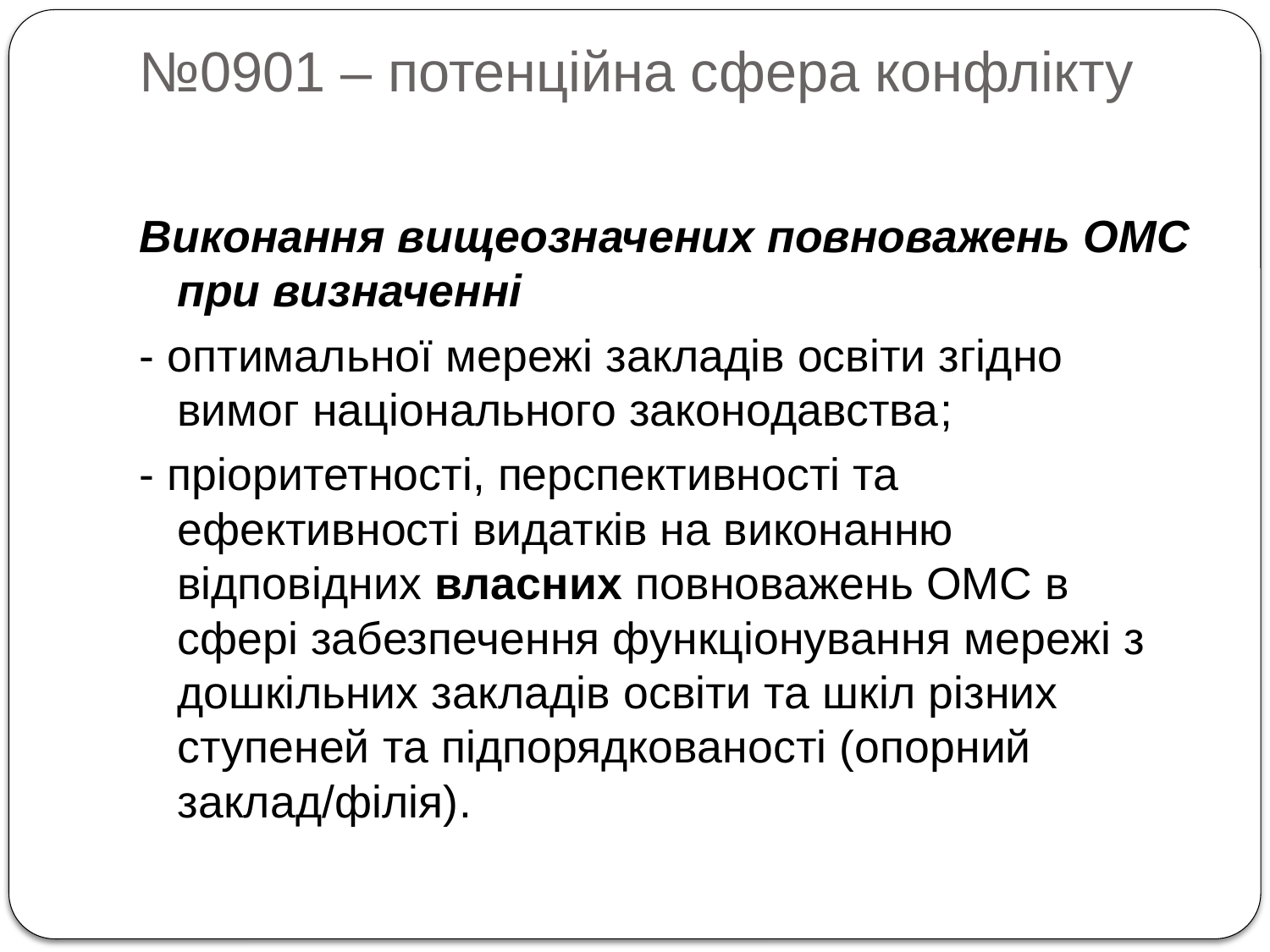

# №0901 – потенційна сфера конфлікту
Виконання вищеозначених повноважень ОМС при визначенні
- оптимальної мережі закладів освіти згідно вимог національного законодавства;
- пріоритетності, перспективності та ефективності видатків на виконанню відповідних власних повноважень ОМС в сфері забезпечення функціонування мережі з дошкільних закладів освіти та шкіл різних ступеней та підпорядкованості (опорний заклад/філія).